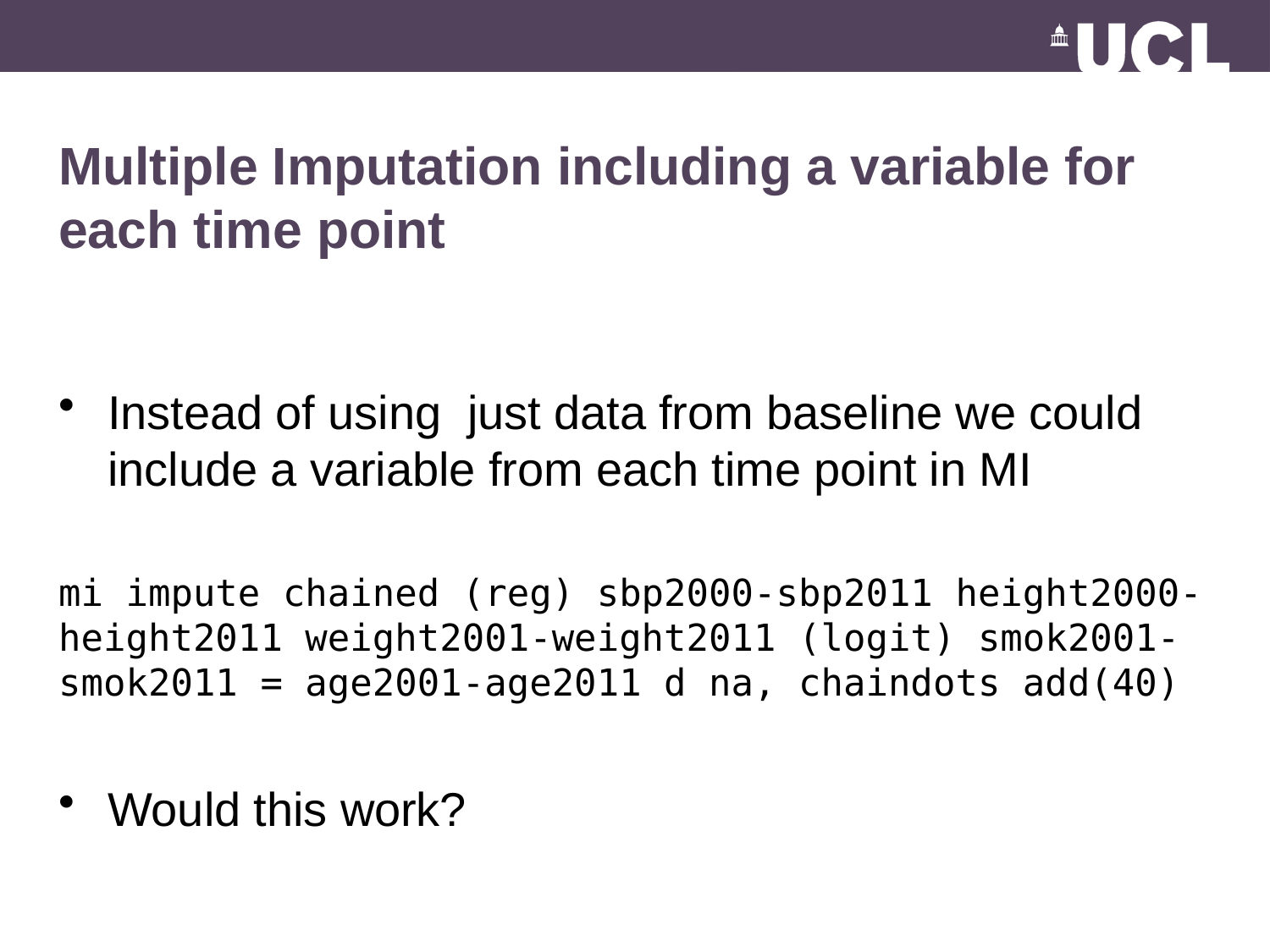

# Multiple Imputation including a variable for each time point
Instead of using  just data from baseline we could include a variable from each time point in MI

mi impute chained (reg) sbp2000-sbp2011 height2000-height2011 weight2001-weight2011 (logit) smok2001-smok2011 = age2001-age2011 d na, chaindots add(40)

Would this work?